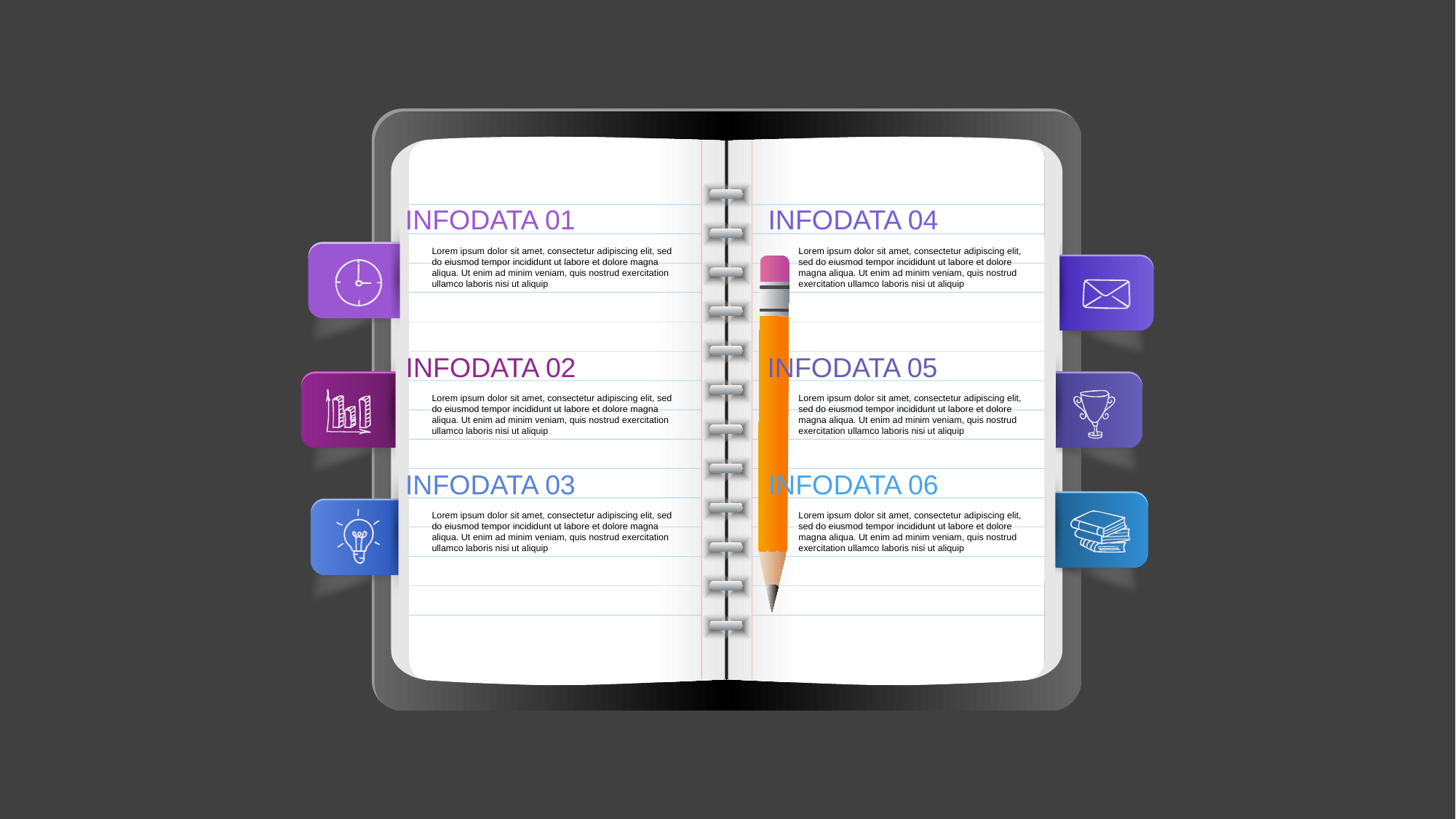

INFODATA 01
INFODATA 04

Lorem ipsum dolor sit amet, consectetur adipiscing elit, sed do eiusmod tempor incididunt ut labore et dolore magna aliqua. Ut enim ad minim veniam, quis nostrud exercitation ullamco laboris nisi ut aliquip
Lorem ipsum dolor sit amet, consectetur adipiscing elit, sed do eiusmod tempor incididunt ut labore et dolore magna aliqua. Ut enim ad minim veniam, quis nostrud exercitation ullamco laboris nisi ut aliquip

INFODATA 02
INFODATA 05

Lorem ipsum dolor sit amet, consectetur adipiscing elit, sed do eiusmod tempor incididunt ut labore et dolore magna aliqua. Ut enim ad minim veniam, quis nostrud exercitation ullamco laboris nisi ut aliquip
Lorem ipsum dolor sit amet, consectetur adipiscing elit, sed do eiusmod tempor incididunt ut labore et dolore magna aliqua. Ut enim ad minim veniam, quis nostrud exercitation ullamco laboris nisi ut aliquip

INFODATA 03
INFODATA 06

Lorem ipsum dolor sit amet, consectetur adipiscing elit, sed do eiusmod tempor incididunt ut labore et dolore magna aliqua. Ut enim ad minim veniam, quis nostrud exercitation ullamco laboris nisi ut aliquip
Lorem ipsum dolor sit amet, consectetur adipiscing elit, sed do eiusmod tempor incididunt ut labore et dolore magna aliqua. Ut enim ad minim veniam, quis nostrud exercitation ullamco laboris nisi ut aliquip